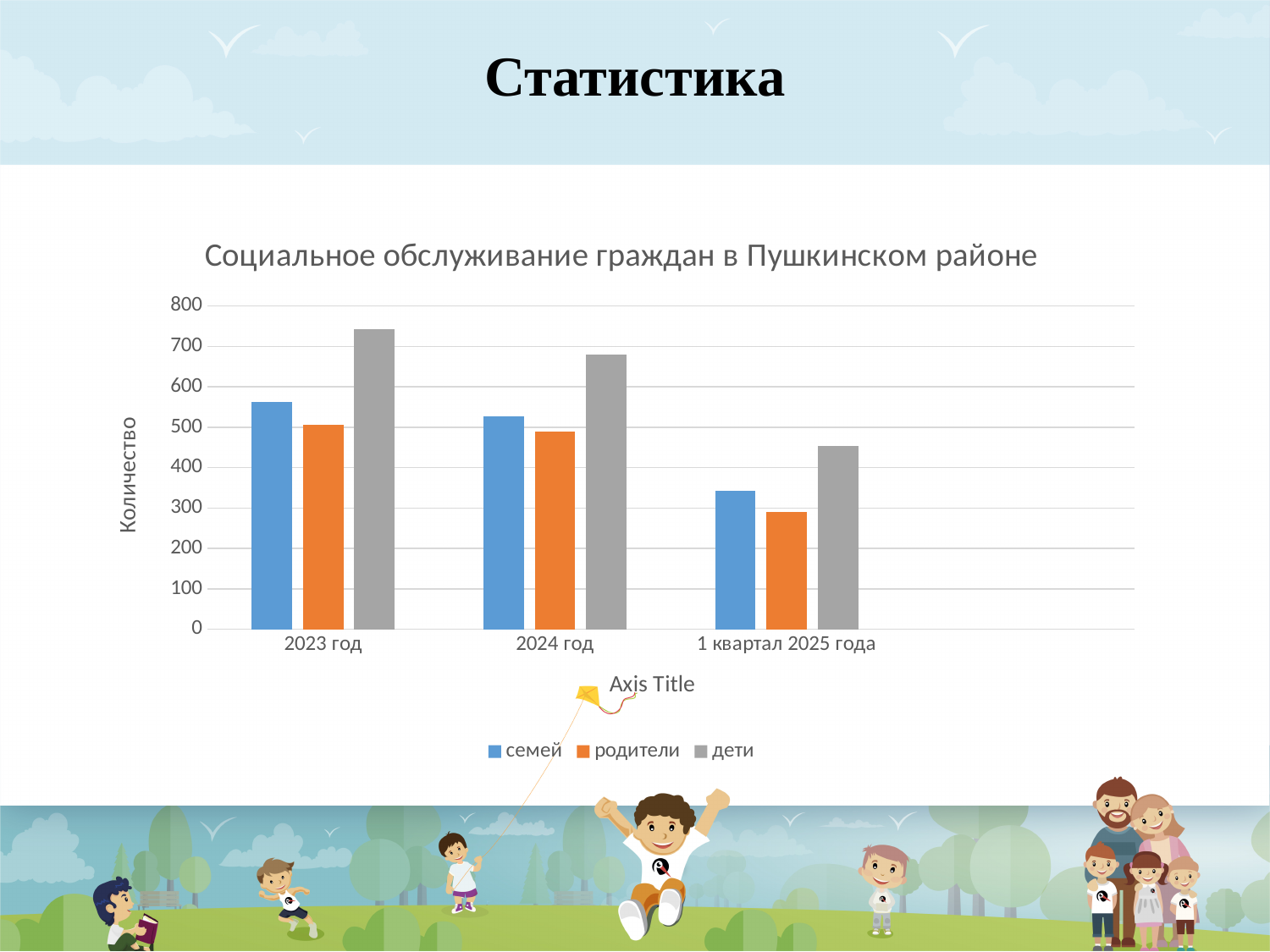

# Статистика

### Chart: Социальное обслуживание граждан в Пушкинском районе

| Category | семей | родители | дети |
|---|---|---|---|
| 2023 год | 563.0 | 506.0 | 743.0 |
| 2024 год | 528.0 | 490.0 | 680.0 |
| 1 квартал 2025 года | 342.0 | 290.0 | 454.0 |